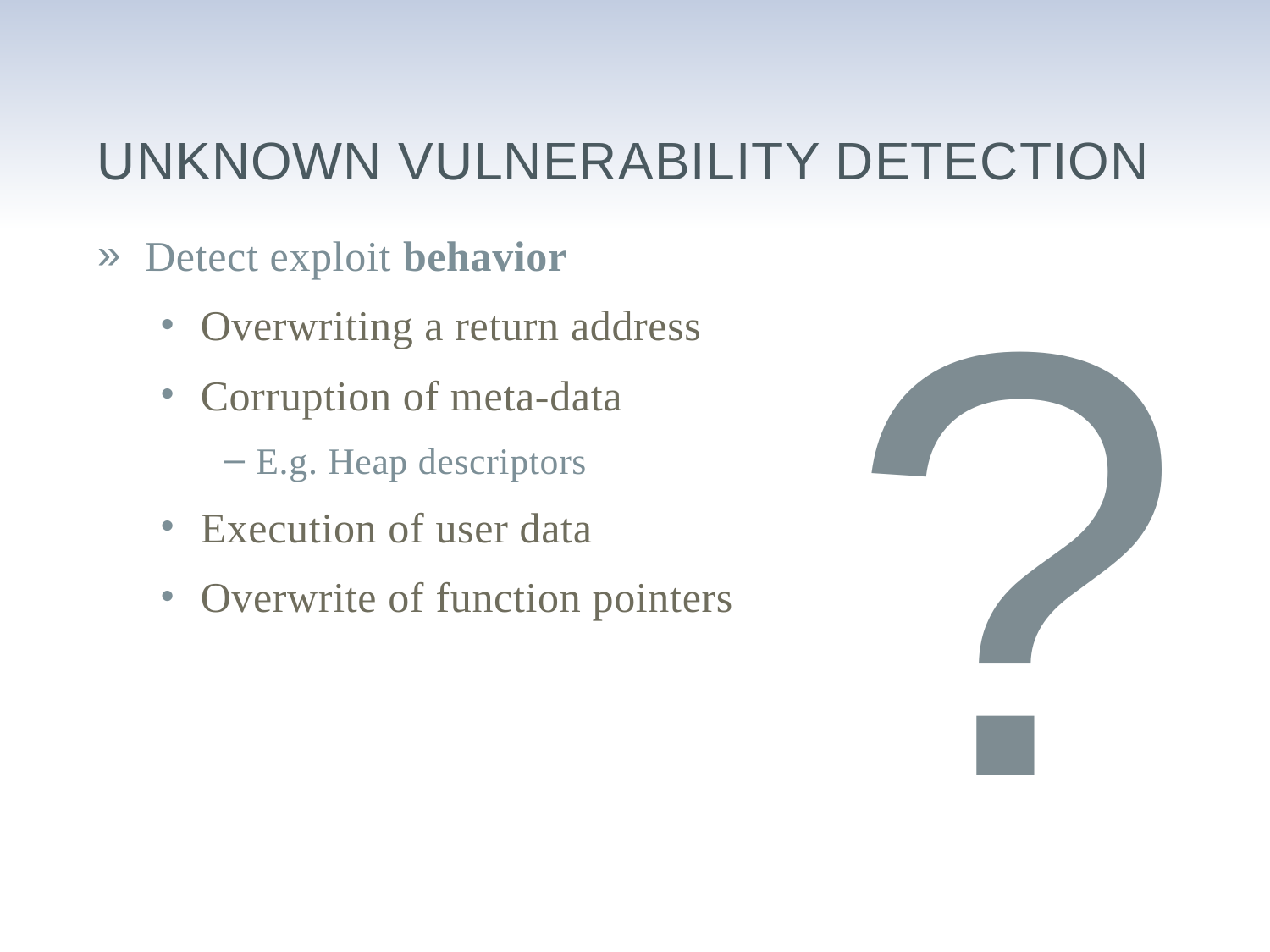

# Unknown vulnerability detection
?
Detect exploit behavior
Overwriting a return address
Corruption of meta-data
E.g. Heap descriptors
Execution of user data
Overwrite of function pointers